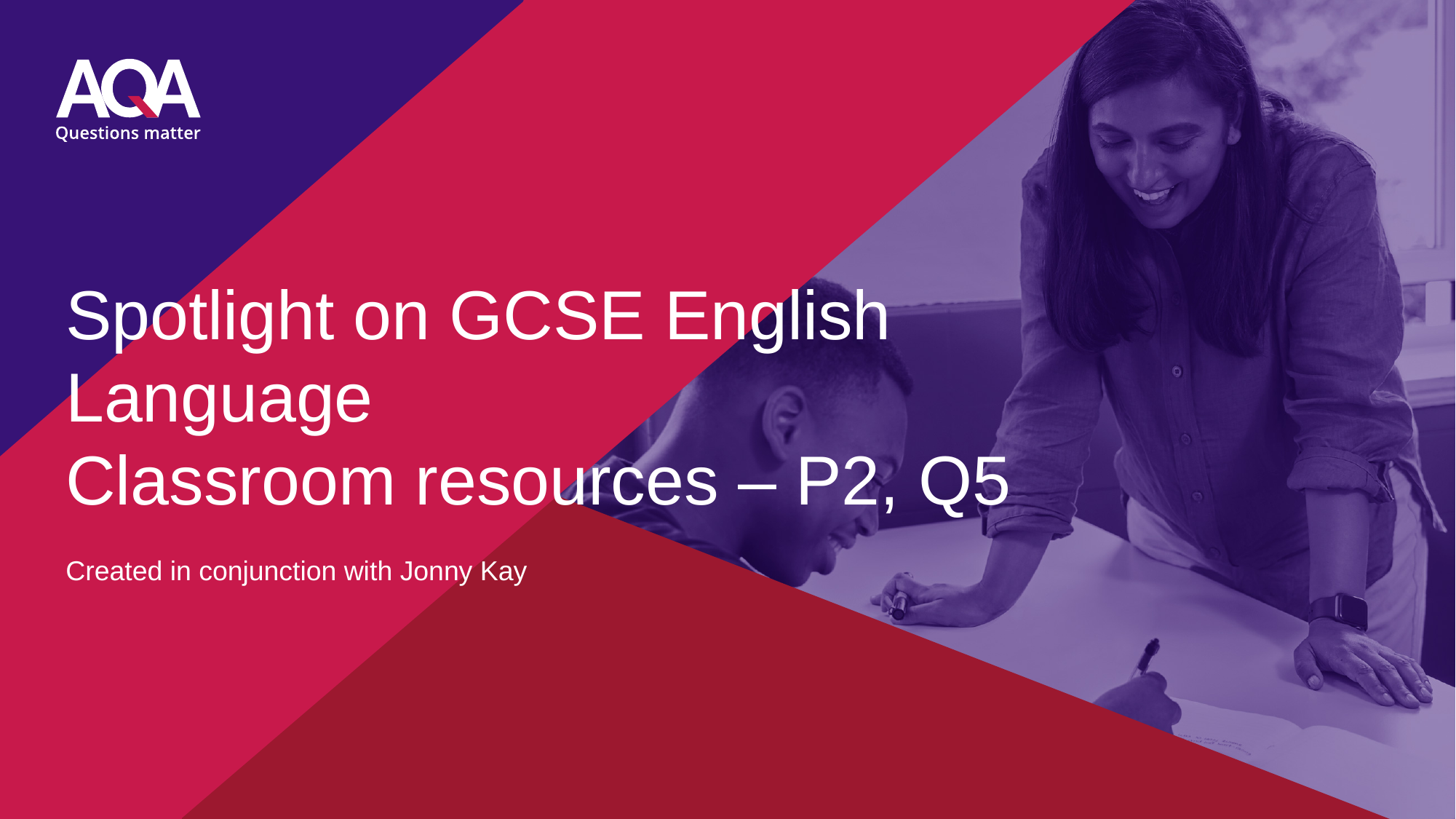

# Spotlight on GCSE English Language Classroom resources – P2, Q5
Created in conjunction with Jonny Kay